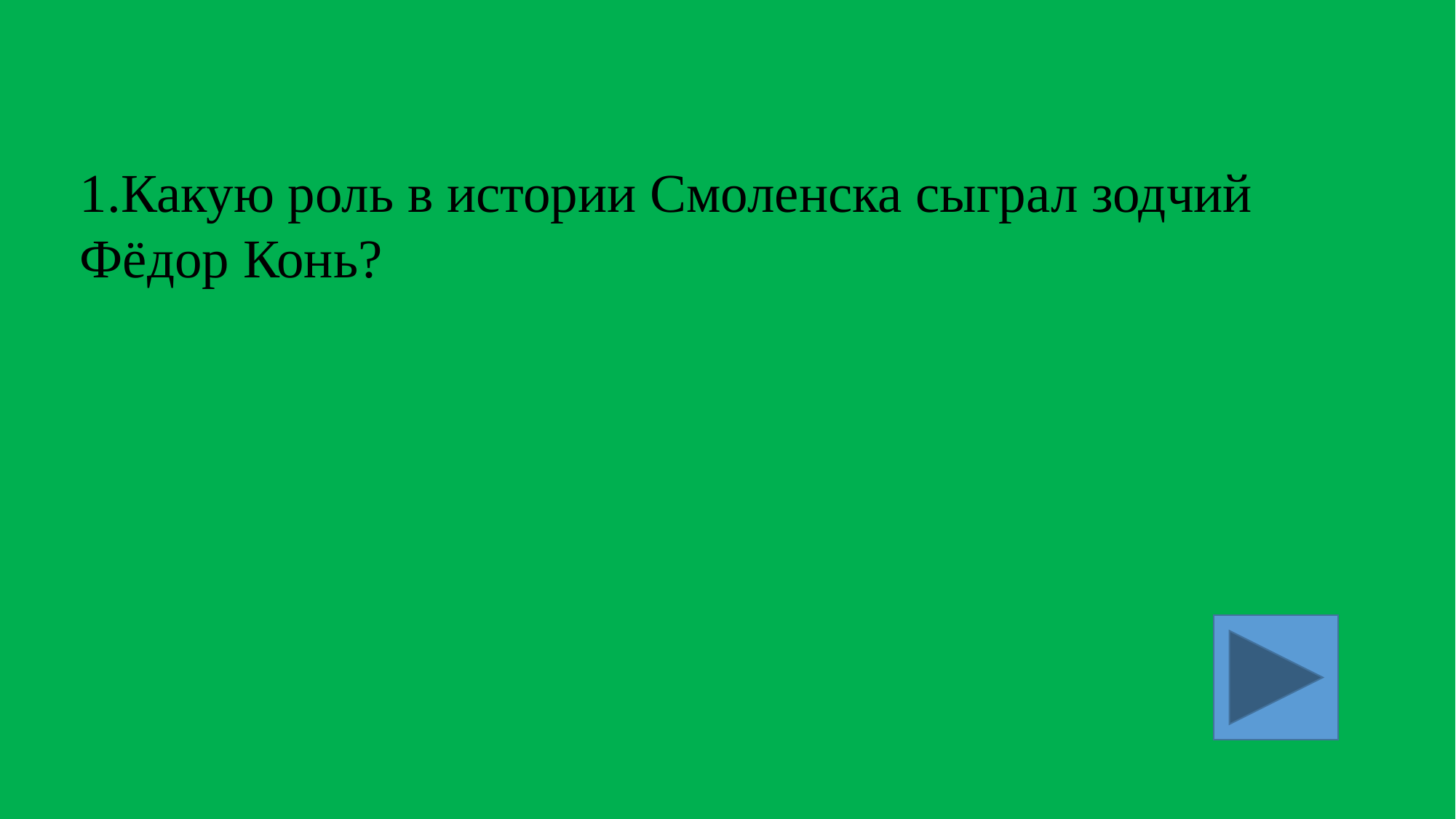

Какую роль в истории Смоленска сыграл зодчий Фёдор Конь?